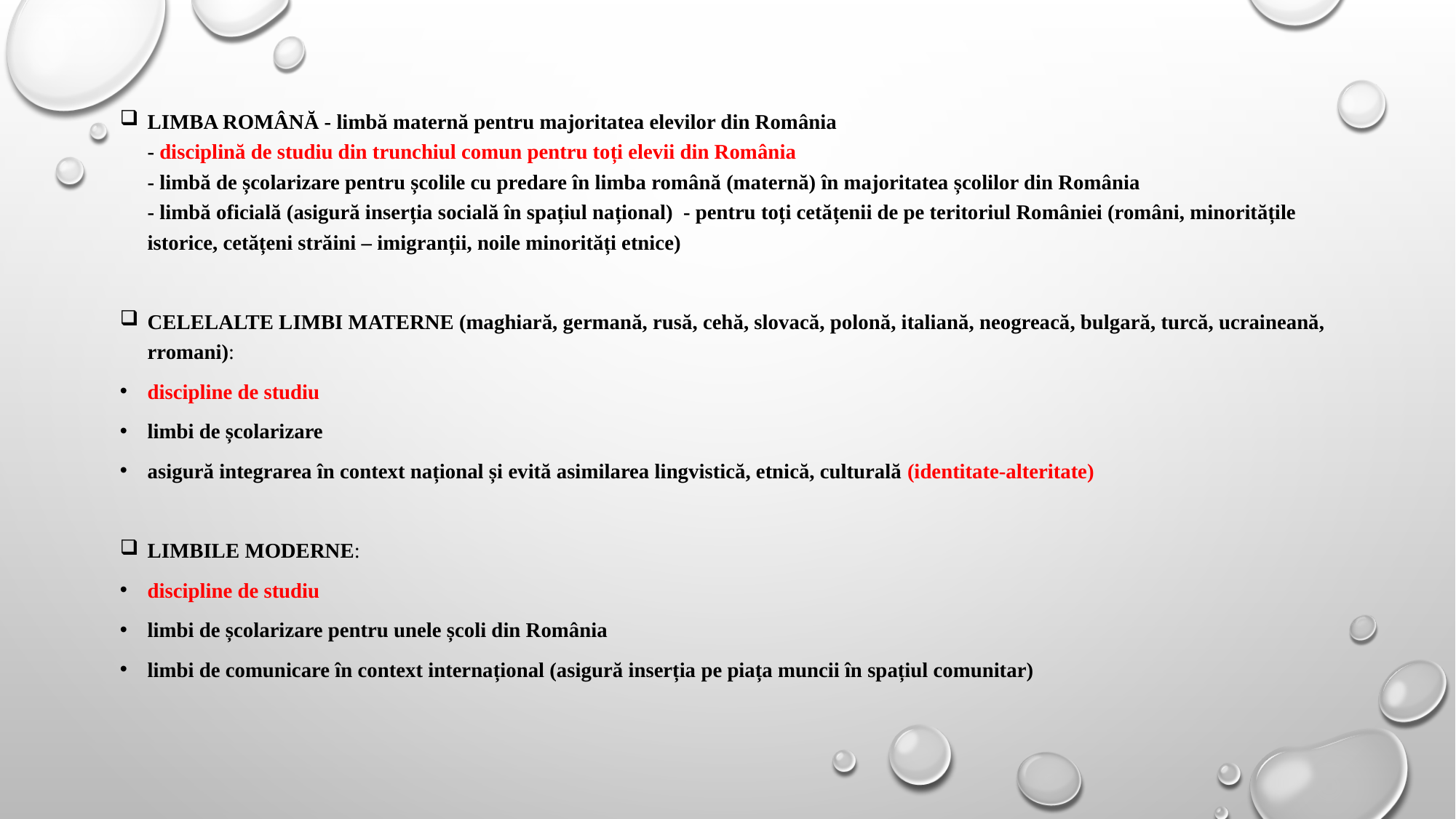

LIMBA ROMÂNĂ - limbă maternă pentru majoritatea elevilor din România
- disciplină de studiu din trunchiul comun pentru toți elevii din România
- limbă de școlarizare pentru școlile cu predare în limba română (maternă) în majoritatea școlilor din România
- limbă oficială (asigură inserția socială în spațiul național)  - pentru toți cetățenii de pe teritoriul României (români, minoritățile istorice, cetățeni străini – imigranții, noile minorități etnice)

CELELALTE LIMBI MATERNE (maghiară, germană, rusă, cehă, slovacă, polonă, italiană, neogreacă, bulgară, turcă, ucraineană, rromani):
discipline de studiu
limbi de școlarizare
asigură integrarea în context național și evită asimilarea lingvistică, etnică, culturală (identitate-alteritate)

LIMBILE MODERNE:
discipline de studiu
limbi de școlarizare pentru unele școli din România
limbi de comunicare în context internațional (asigură inserția pe piața muncii în spațiul comunitar)